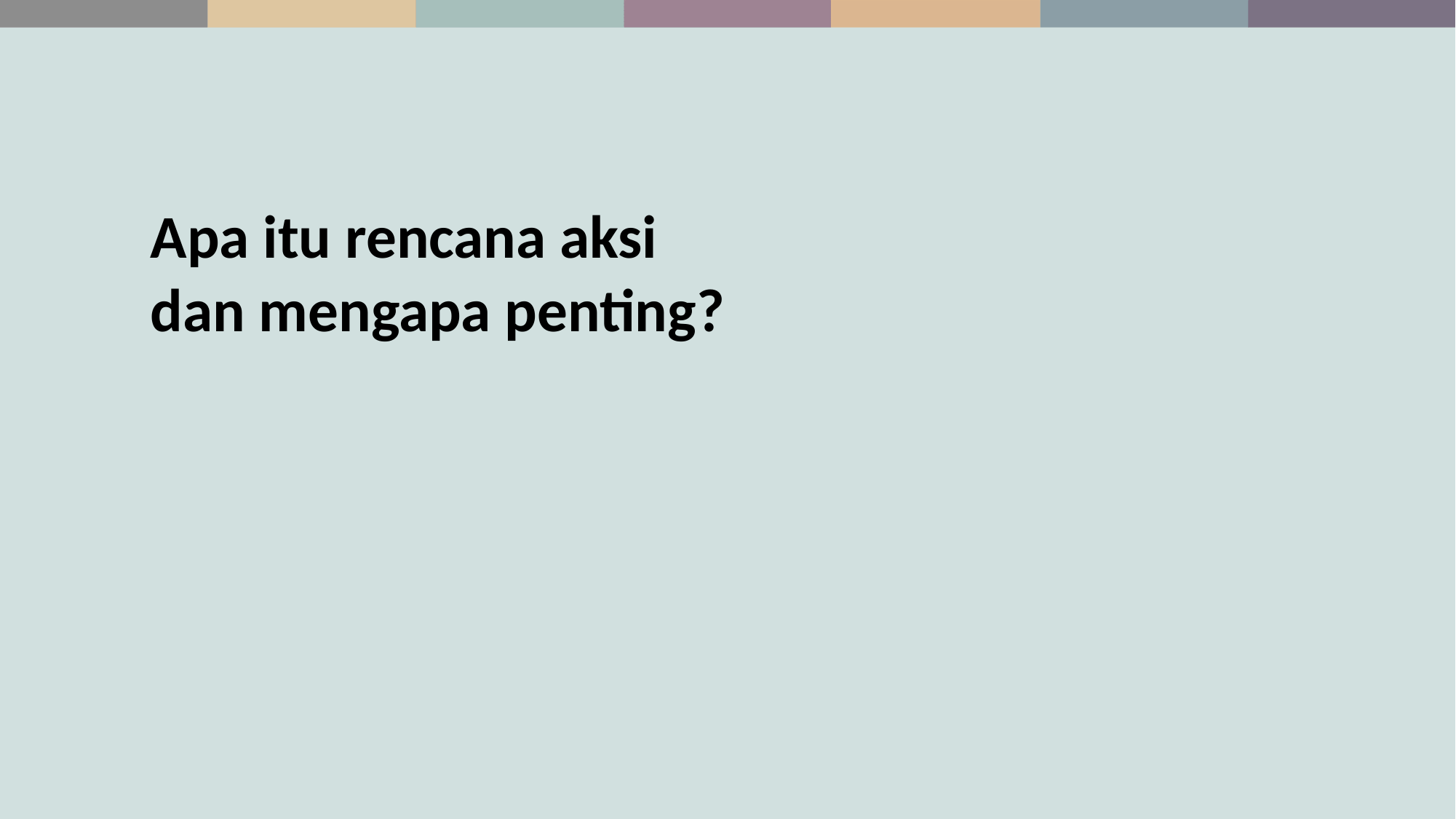

Apa itu rencana aksi
dan mengapa penting?